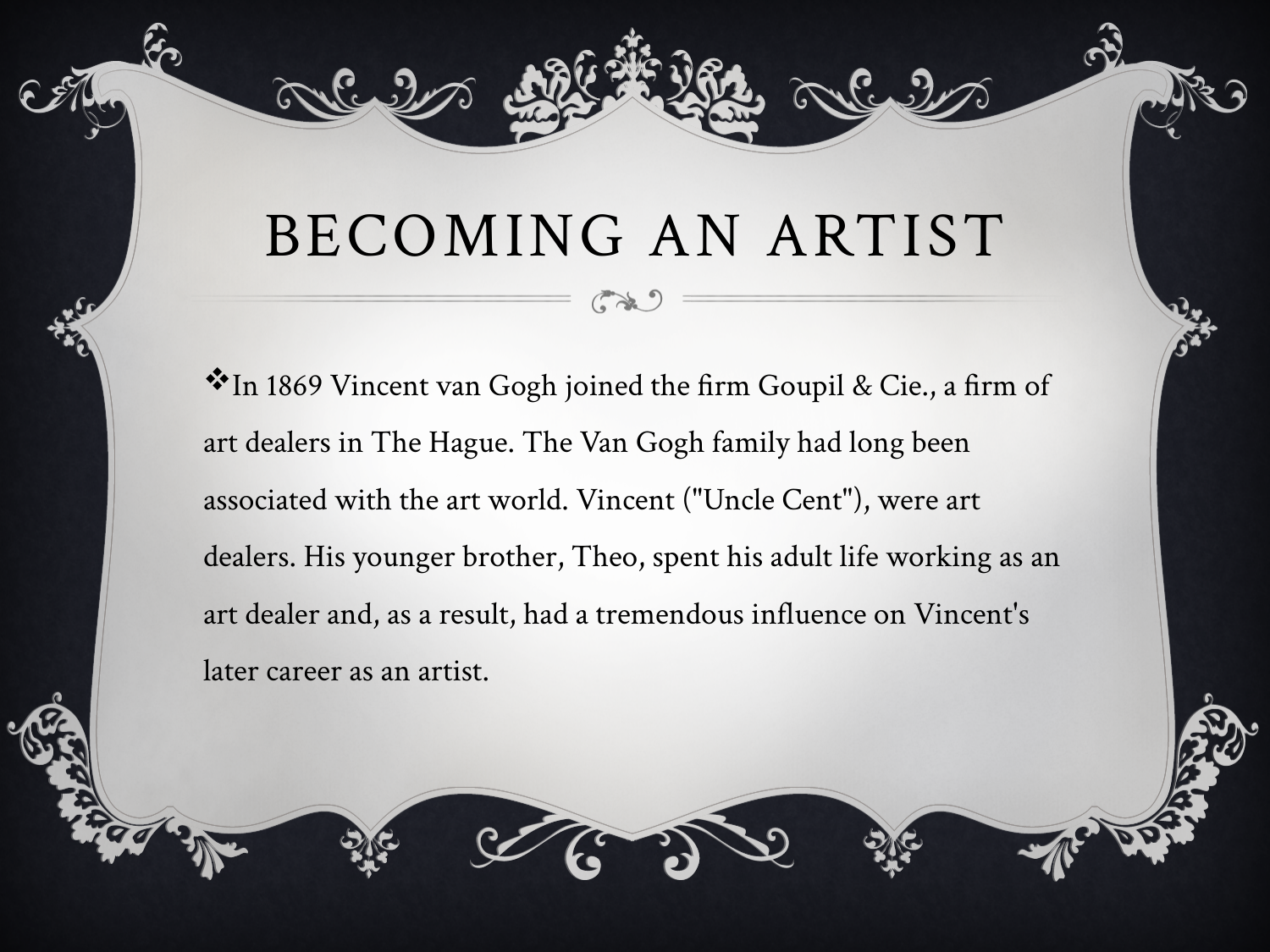

# Becoming an artist
In 1869 Vincent van Gogh joined the firm Goupil & Cie., a firm of art dealers in The Hague. The Van Gogh family had long been associated with the art world. Vincent ("Uncle Cent"), were art dealers. His younger brother, Theo, spent his adult life working as an art dealer and, as a result, had a tremendous influence on Vincent's later career as an artist.